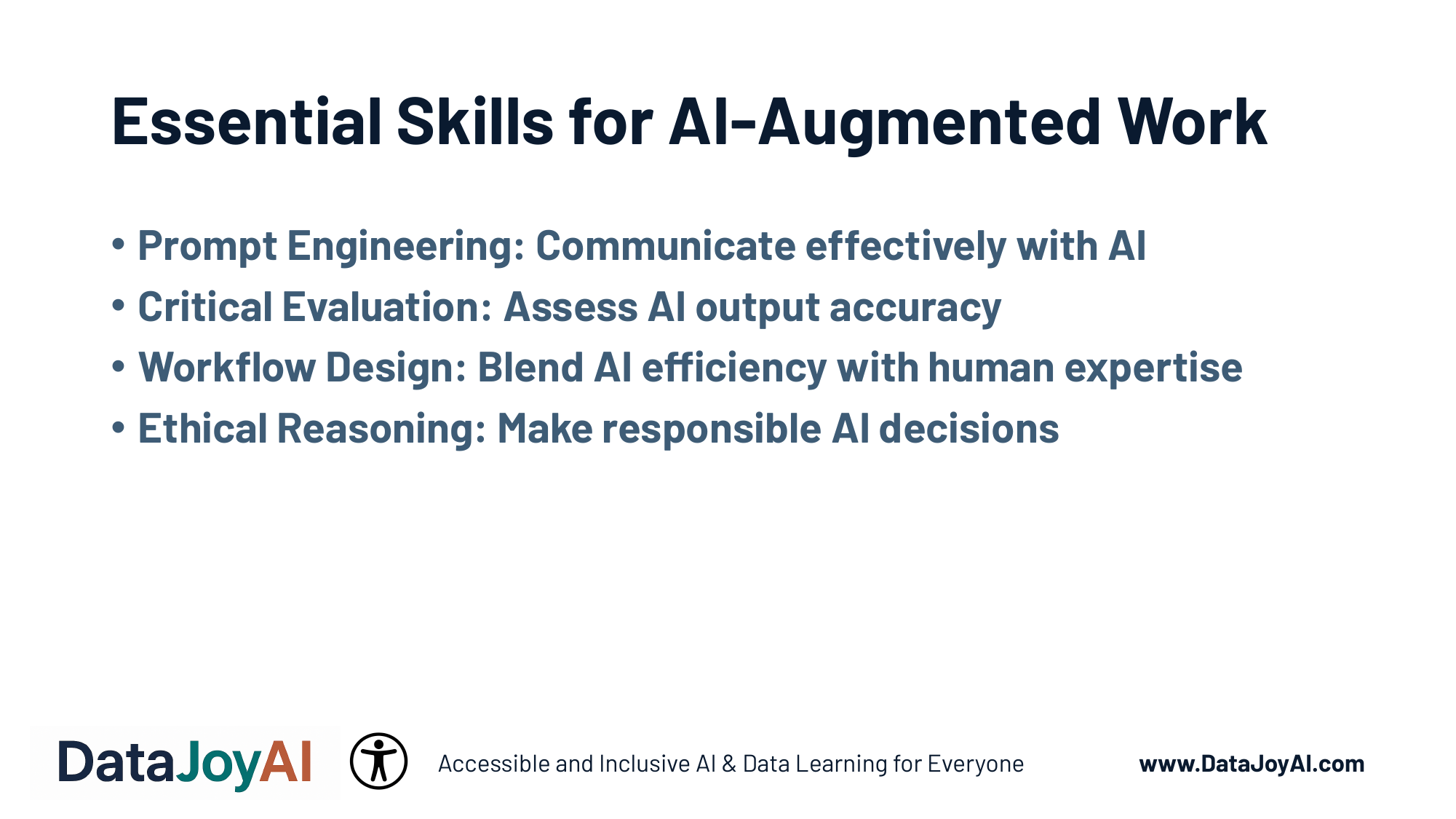

# Essential Skills for AI-Augmented Work
Prompt Engineering: Communicate effectively with AI
Critical Evaluation: Assess AI output accuracy
Workflow Design: Blend AI efficiency with human expertise
Ethical Reasoning: Make responsible AI decisions